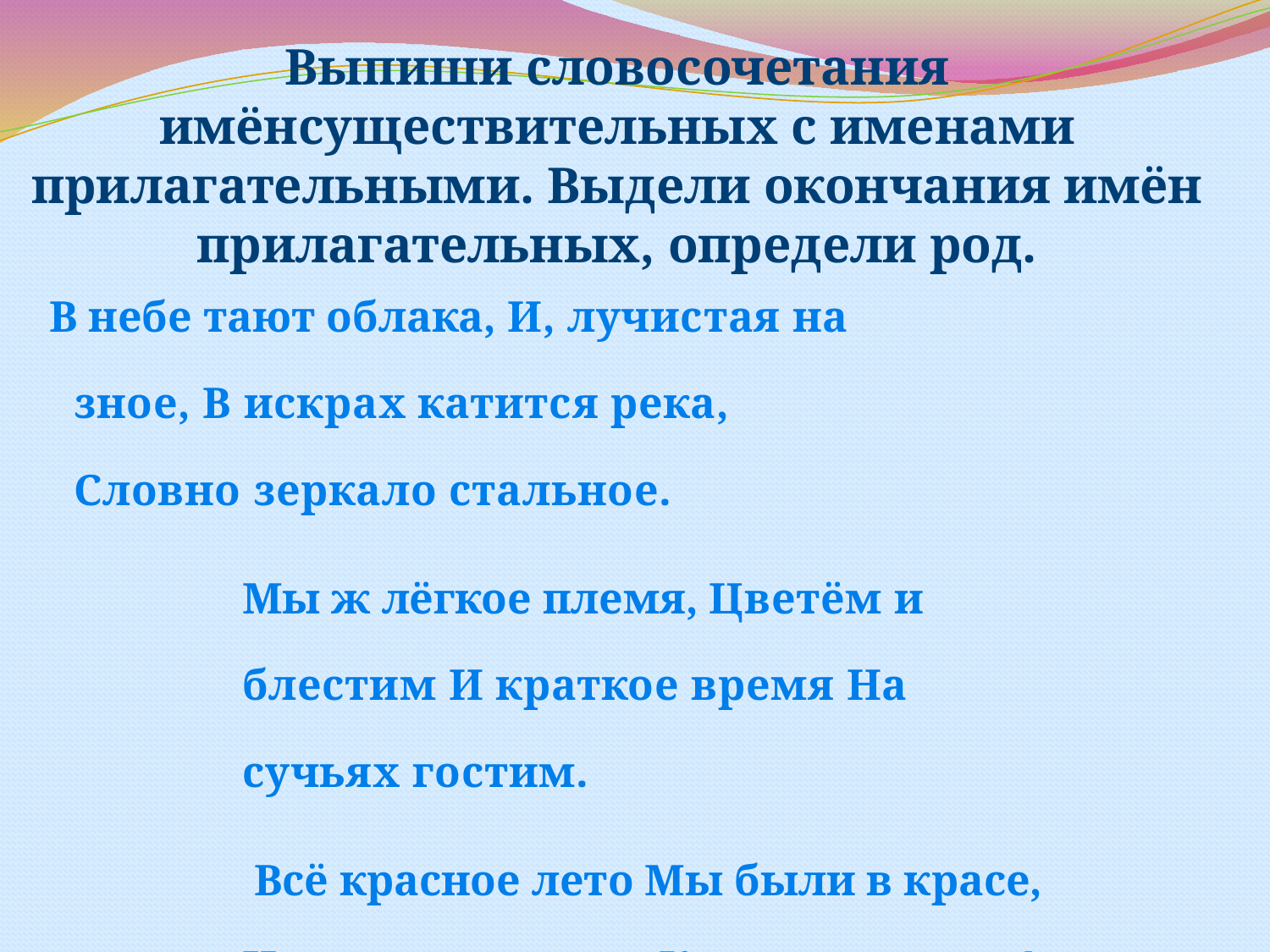

Выпиши словосочетания имёнсуществительных с именами прилагательными. Выдели окончания имён прилагательных, определи род.
| В небе тают облака, И, лучистая на зное, В искрах катится река, Словно зеркало стальное. Мы ж лёгкое племя, Цветём и блестим И краткое время На сучьях гостим. Всё красное лето Мы были в красе, Играли с лучами, Купались в росе!.. |
| --- |